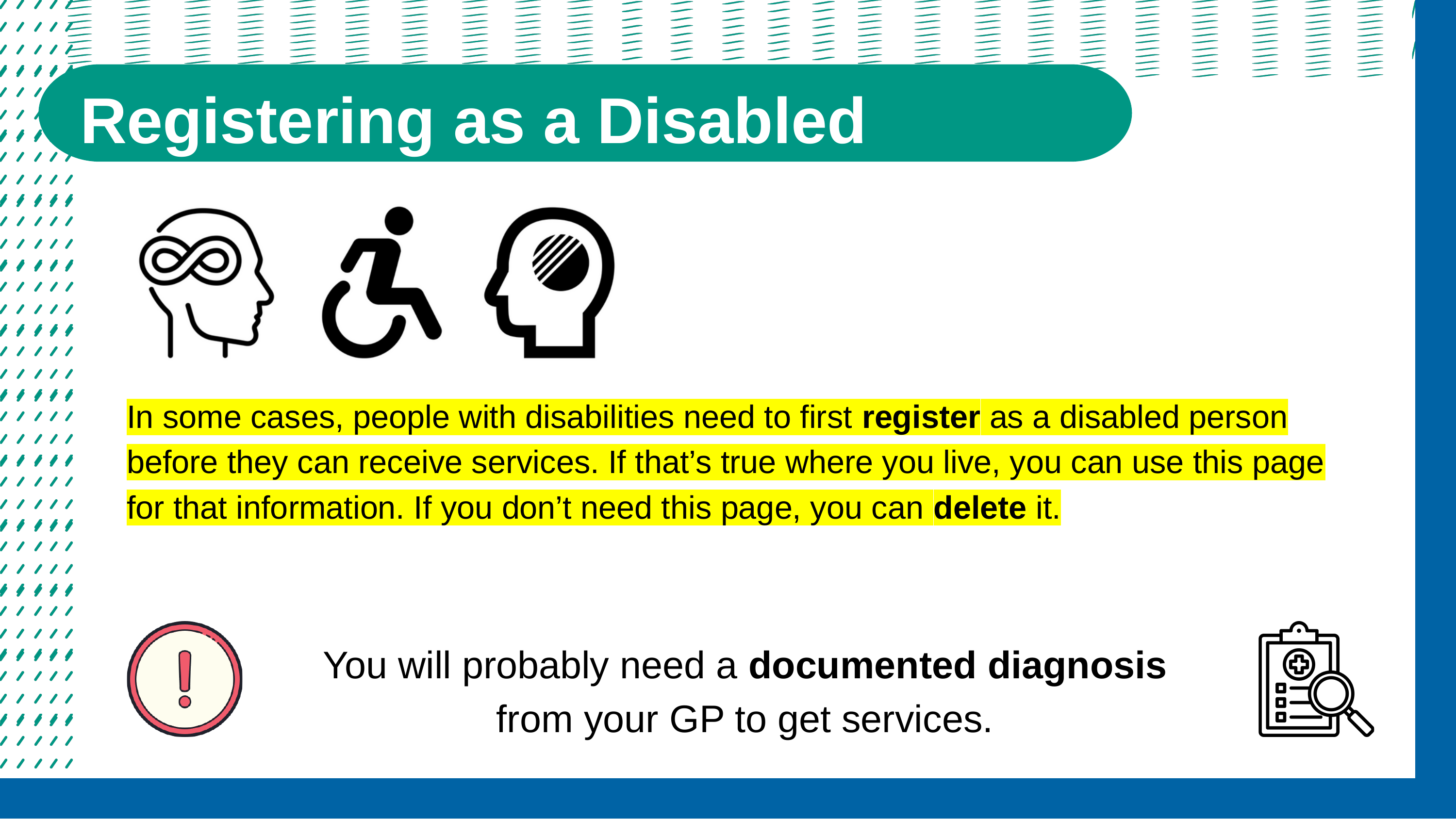

Registering as a Disabled Person

In some cases, people with disabilities need to first register as a disabled person before they can receive services. If that’s true where you live, you can use this page for that information. If you don’t need this page, you can delete it.

You will probably need a documented diagnosis
from your GP to get services.